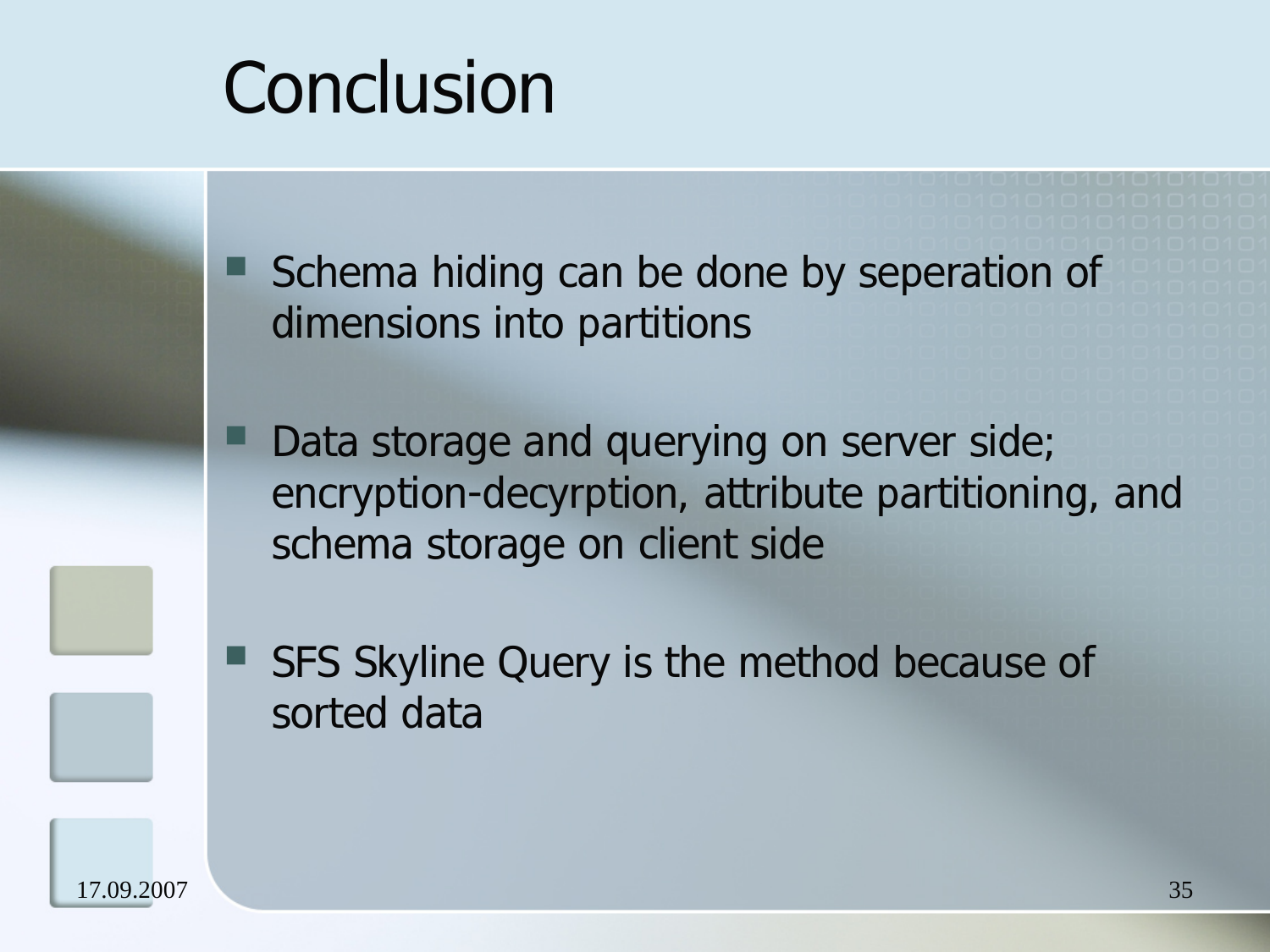

# Conclusion

Schema hiding can be done by seperation of dimensions into partitions

Data storage and querying on server side; encryption-decyrption, attribute partitioning, and schema storage on client side

SFS Skyline Query is the method because of sorted data
17.09.2007
35